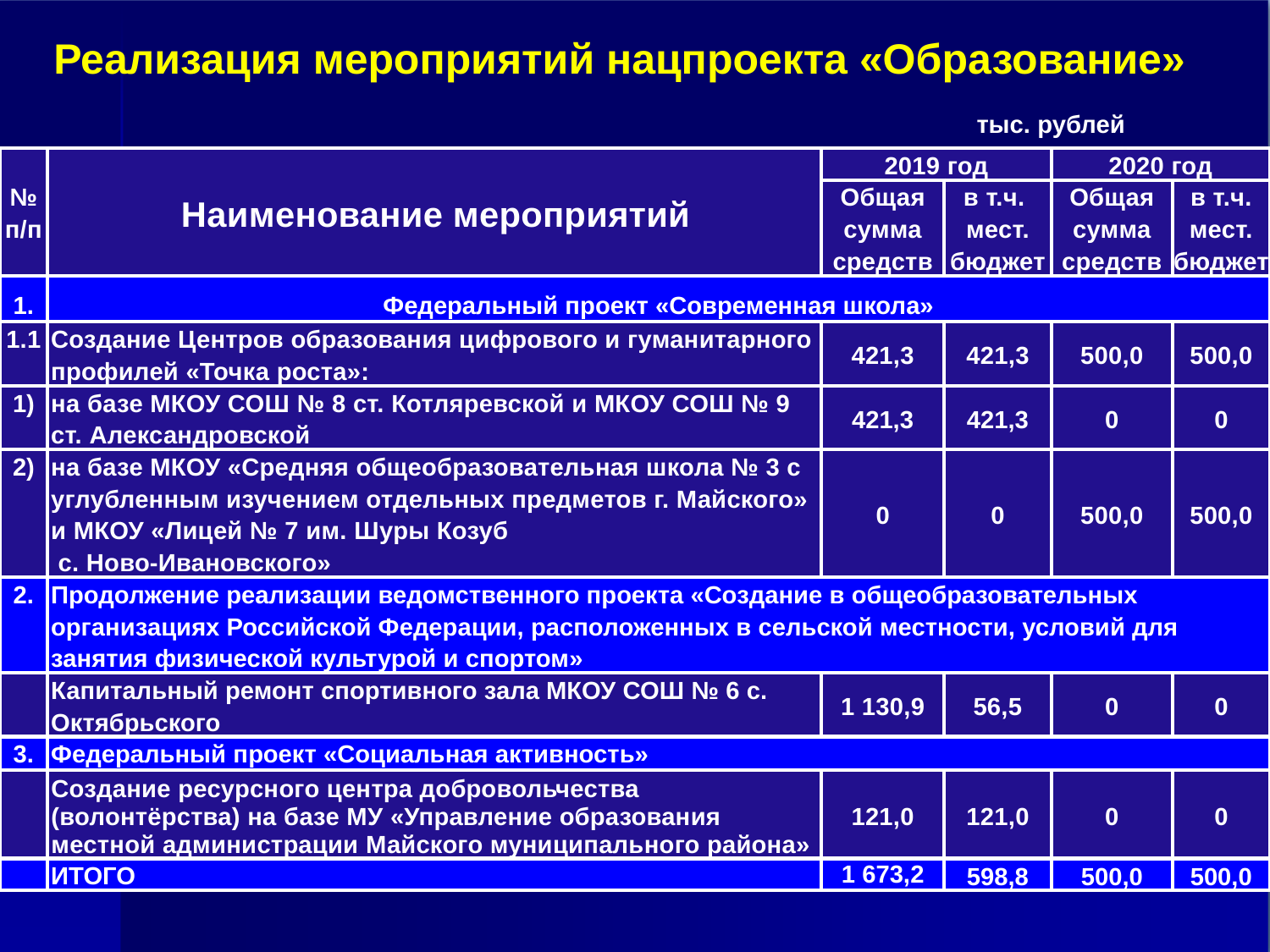

Реализация мероприятий нацпроекта «Образование»
тыс. рублей
| № п/п | Наименование мероприятий | 2019 год |  | 2020 год |  |
| --- | --- | --- | --- | --- | --- |
|  |  | Общая сумма средств | в т.ч. мест. бюджет | Общая сумма средств | в т.ч. мест. бюджет |
| 1. | Федеральный проект «Современная школа» |  |  |  |  |
| 1.1 | Создание Центров образования цифрового и гуманитарного профилей «Точка роста»: | 421,3 | 421,3 | 500,0 | 500,0 |
| 1) | на базе МКОУ СОШ № 8 ст. Котляревской и МКОУ СОШ № 9 ст. Александровской | 421,3 | 421,3 | 0 | 0 |
| 2) | на базе МКОУ «Средняя общеобразовательная школа № 3 с углубленным изучением отдельных предметов г. Майского» и МКОУ «Лицей № 7 им. Шуры Козуб с. Ново-Ивановского» | 0 | 0 | 500,0 | 500,0 |
| 2. | Продолжение реализации ведомственного проекта «Создание в общеобразовательных организациях Российской Федерации, расположенных в сельской местности, условий для занятия физической культурой и спортом» |  |  |  |  |
|  | Капитальный ремонт спортивного зала МКОУ СОШ № 6 с. Октябрьского | 1 130,9 | 56,5 | 0 | 0 |
| 3. | Федеральный проект «Социальная активность» |  |  |  |  |
|  | Создание ресурсного центра добровольчества (волонтёрства) на базе МУ «Управление образования местной администрации Майского муниципального района» | 121,0 | 121,0 | 0 | 0 |
|  | ИТОГО | 1 673,2 | 598,8 | 500,0 | 500,0 |